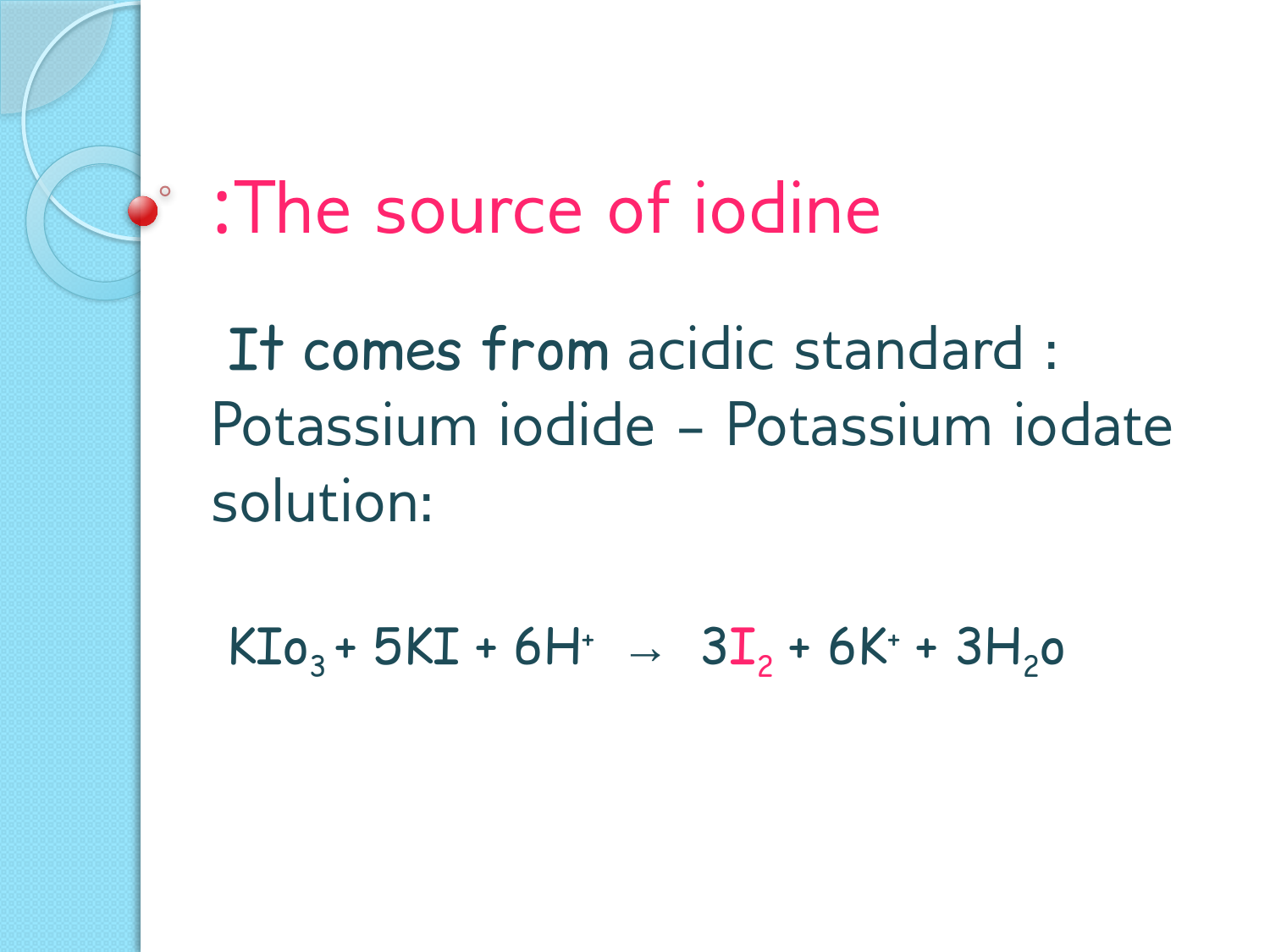

# The source of iodine:
 It comes from acidic standard : Potassium iodide – Potassium iodate solution:

 KIo3 + 5KI + 6H+   →  3I2 + 6K+ + 3H2o